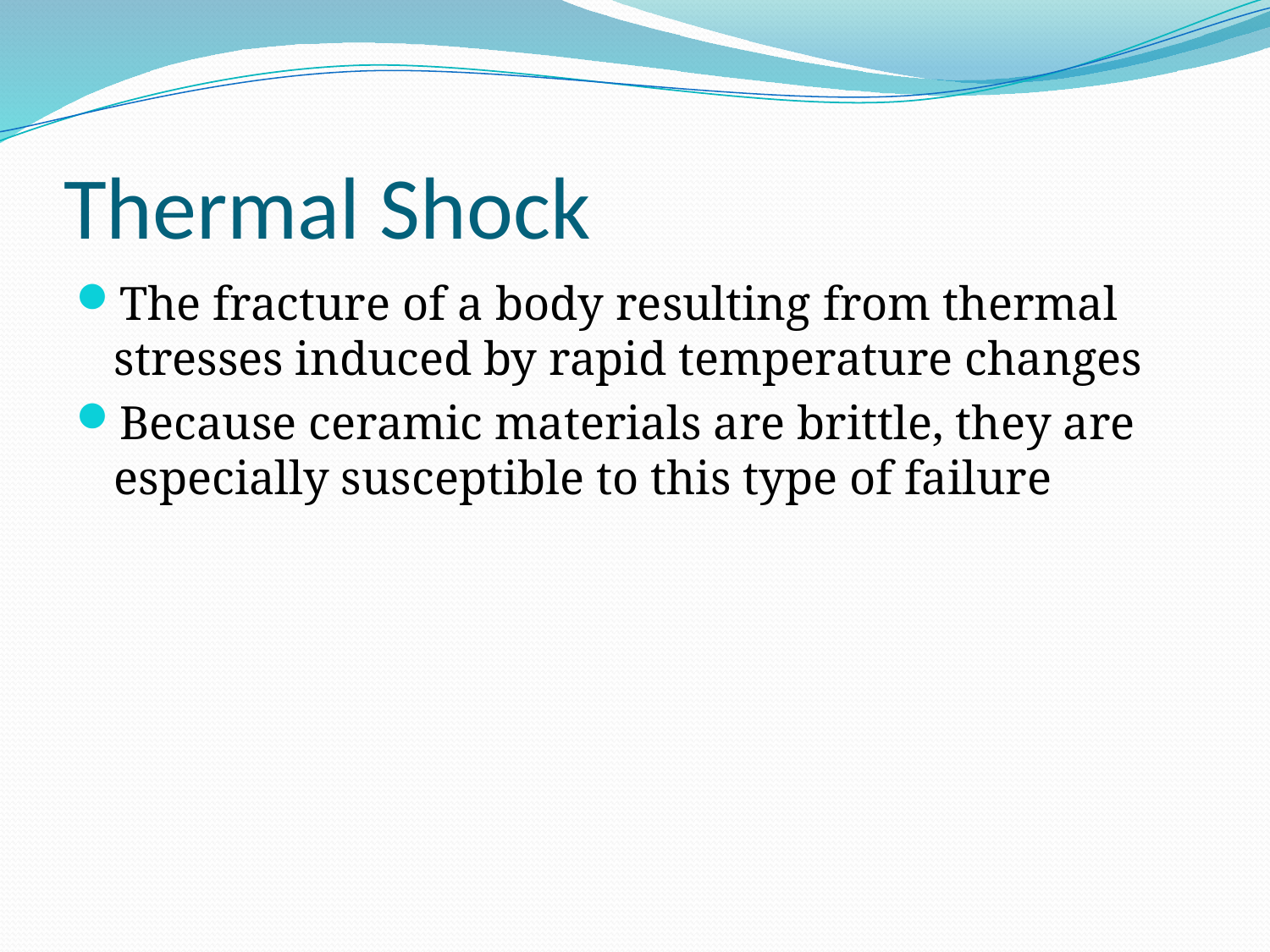

# Thermal Shock
The fracture of a body resulting from thermal stresses induced by rapid temperature changes
Because ceramic materials are brittle, they are especially susceptible to this type of failure